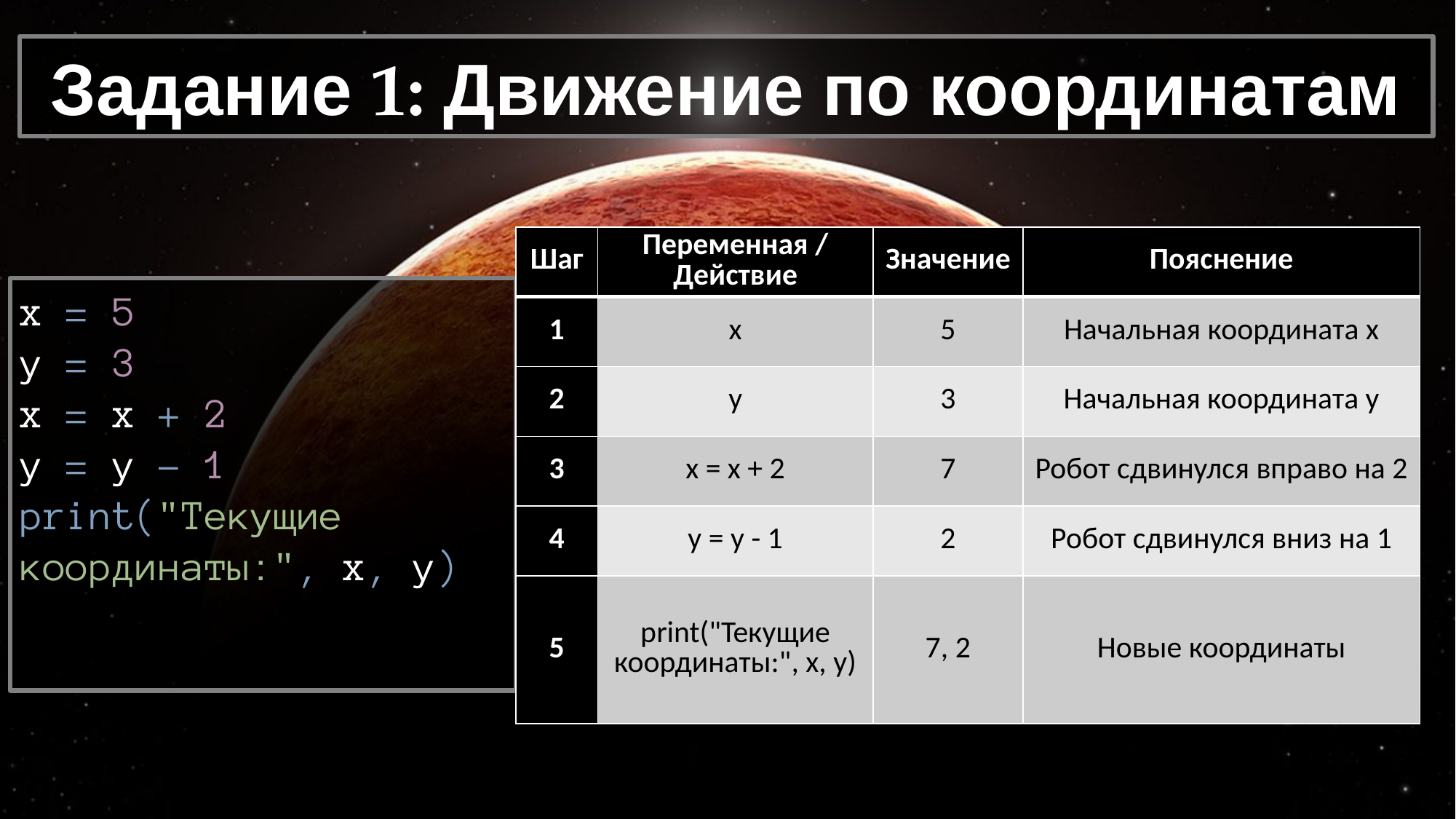

# Задание 1: Движение по координатам
| Шаг | Переменная / Действие | Значение | Пояснение |
| --- | --- | --- | --- |
| 1 | x | 5 | Начальная координата x |
| 2 | y | 3 | Начальная координата y |
| 3 | x = x + 2 | 7 | Робот сдвинулся вправо на 2 |
| 4 | y = y - 1 | 2 | Робот сдвинулся вниз на 1 |
| 5 | print("Текущие координаты:", x, y) | 7, 2 | Новые координаты |
x = 5
y = 3
x = x + 2
y = y - 1
print("Текущие координаты:", x, y)